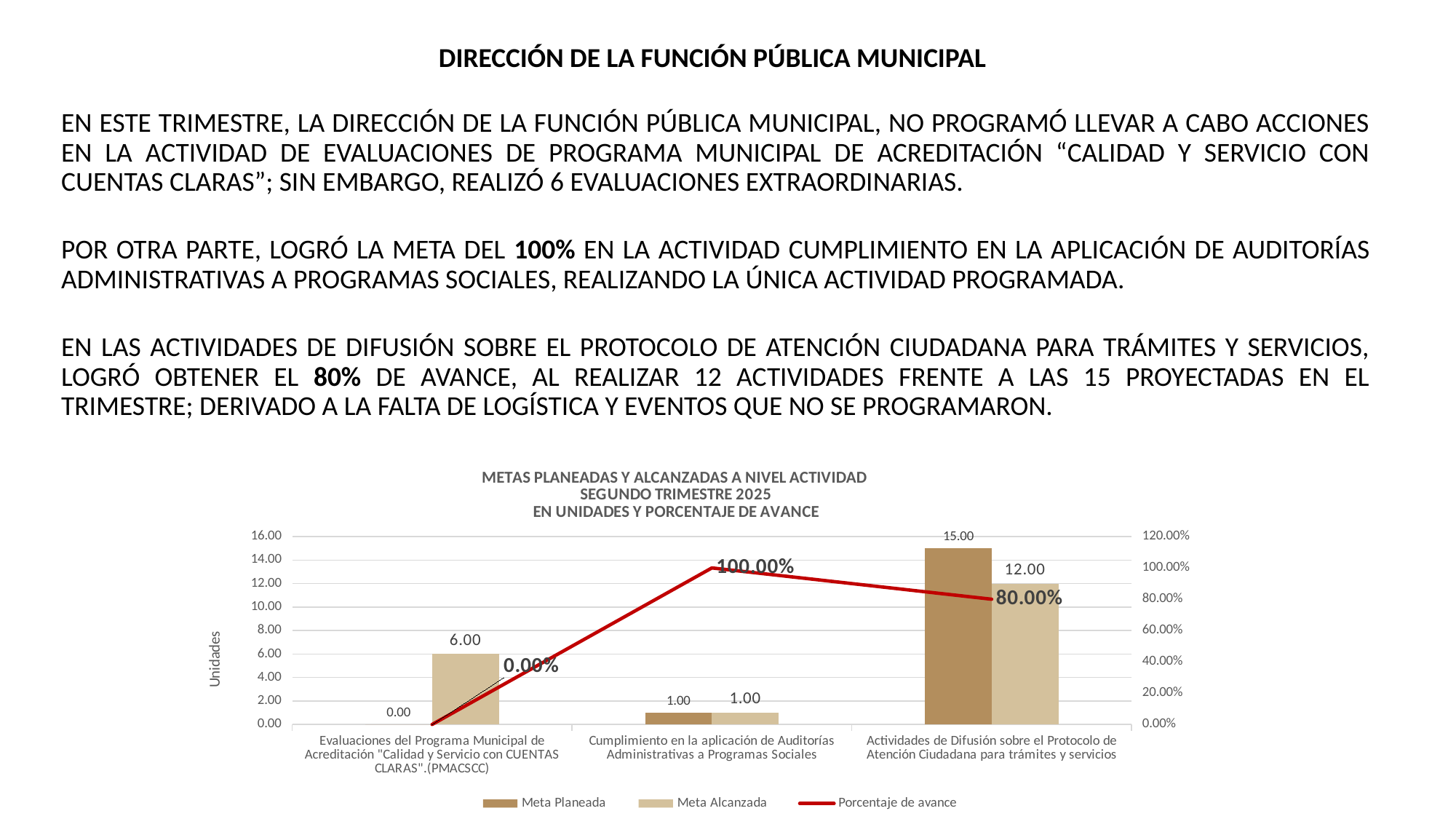

DIRECCIÓN DE LA FUNCIÓN PÚBLICA MUNICIPAL

EN ESTE TRIMESTRE, LA DIRECCIÓN DE LA FUNCIÓN PÚBLICA MUNICIPAL, NO PROGRAMÓ LLEVAR A CABO ACCIONES EN LA ACTIVIDAD DE EVALUACIONES DE PROGRAMA MUNICIPAL DE ACREDITACIÓN “CALIDAD Y SERVICIO CON CUENTAS CLARAS”; SIN EMBARGO, REALIZÓ 6 EVALUACIONES EXTRAORDINARIAS.
POR OTRA PARTE, LOGRÓ LA META DEL 100% EN LA ACTIVIDAD CUMPLIMIENTO EN LA APLICACIÓN DE AUDITORÍAS ADMINISTRATIVAS A PROGRAMAS SOCIALES, REALIZANDO LA ÚNICA ACTIVIDAD PROGRAMADA.
EN LAS ACTIVIDADES DE DIFUSIÓN SOBRE EL PROTOCOLO DE ATENCIÓN CIUDADANA PARA TRÁMITES Y SERVICIOS, LOGRÓ OBTENER EL 80% DE AVANCE, AL REALIZAR 12 ACTIVIDADES FRENTE A LAS 15 PROYECTADAS EN EL TRIMESTRE; DERIVADO A LA FALTA DE LOGÍSTICA Y EVENTOS QUE NO SE PROGRAMARON.

### Chart: METAS PLANEADAS Y ALCANZADAS A NIVEL ACTIVIDAD
SEGUNDO TRIMESTRE 2025
EN UNIDADES Y PORCENTAJE DE AVANCE

| Category | Meta Planeada | Meta Alcanzada |  |
|---|---|---|---|
| Evaluaciones del Programa Municipal de Acreditación "Calidad y Servicio con CUENTAS CLARAS".(PMACSCC)
 | 0.0 | 6.0 | 0.0 |
| Cumplimiento en la aplicación de Auditorías Administrativas a Programas Sociales | 1.0 | 1.0 | 1.0 |
| Actividades de Difusión sobre el Protocolo de Atención Ciudadana para trámites y servicios | 15.0 | 12.0 | 0.8 |